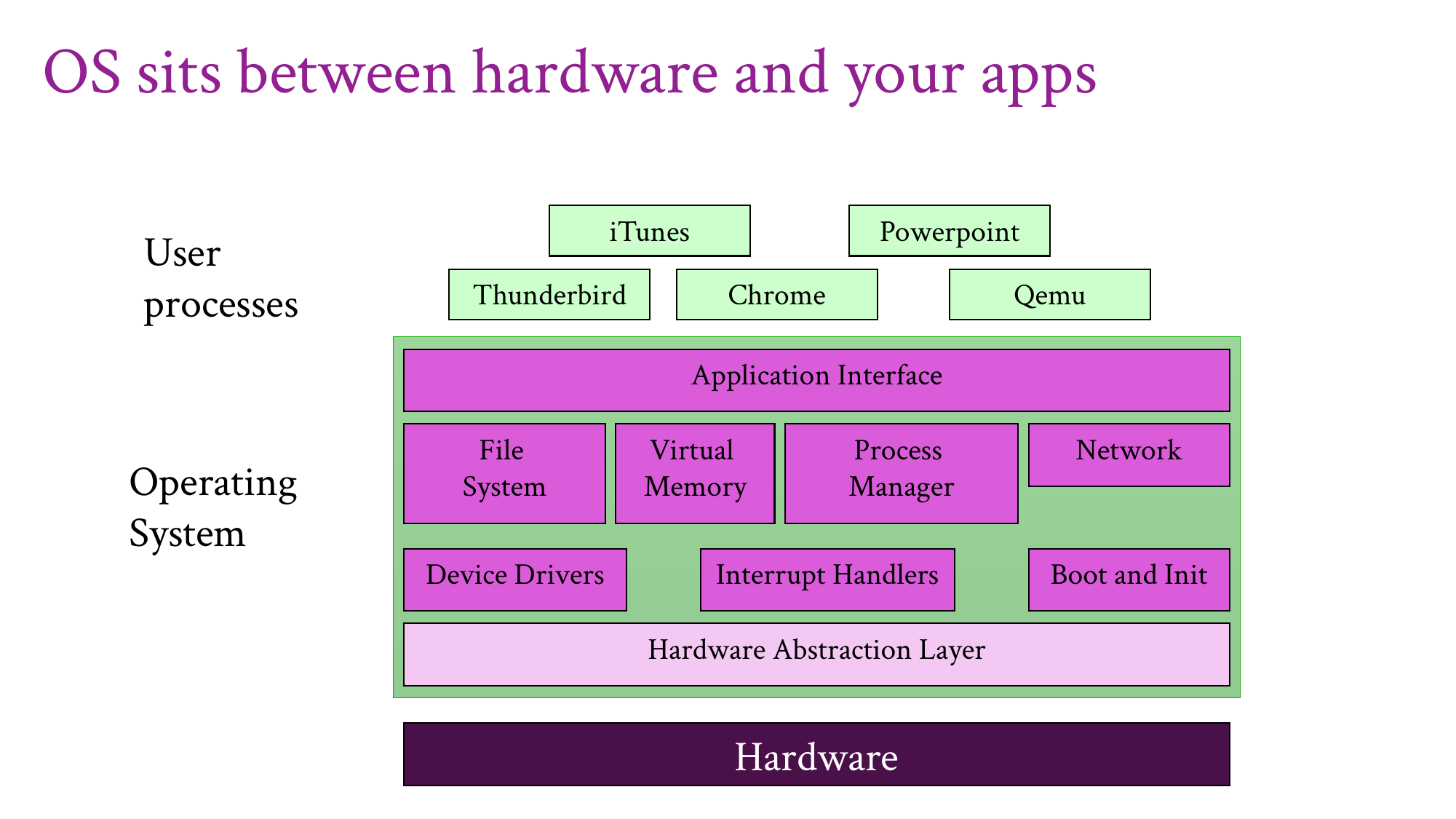

# OS sits between hardware and your apps
iTunes
Powerpoint
User processes
Thunderbird
Chrome
Qemu

Application Interface
File
System
Virtual
Memory
Process
Manager
Network
Operating System
Device Drivers
Interrupt Handlers
Boot and Init
Hardware Abstraction Layer
Hardware